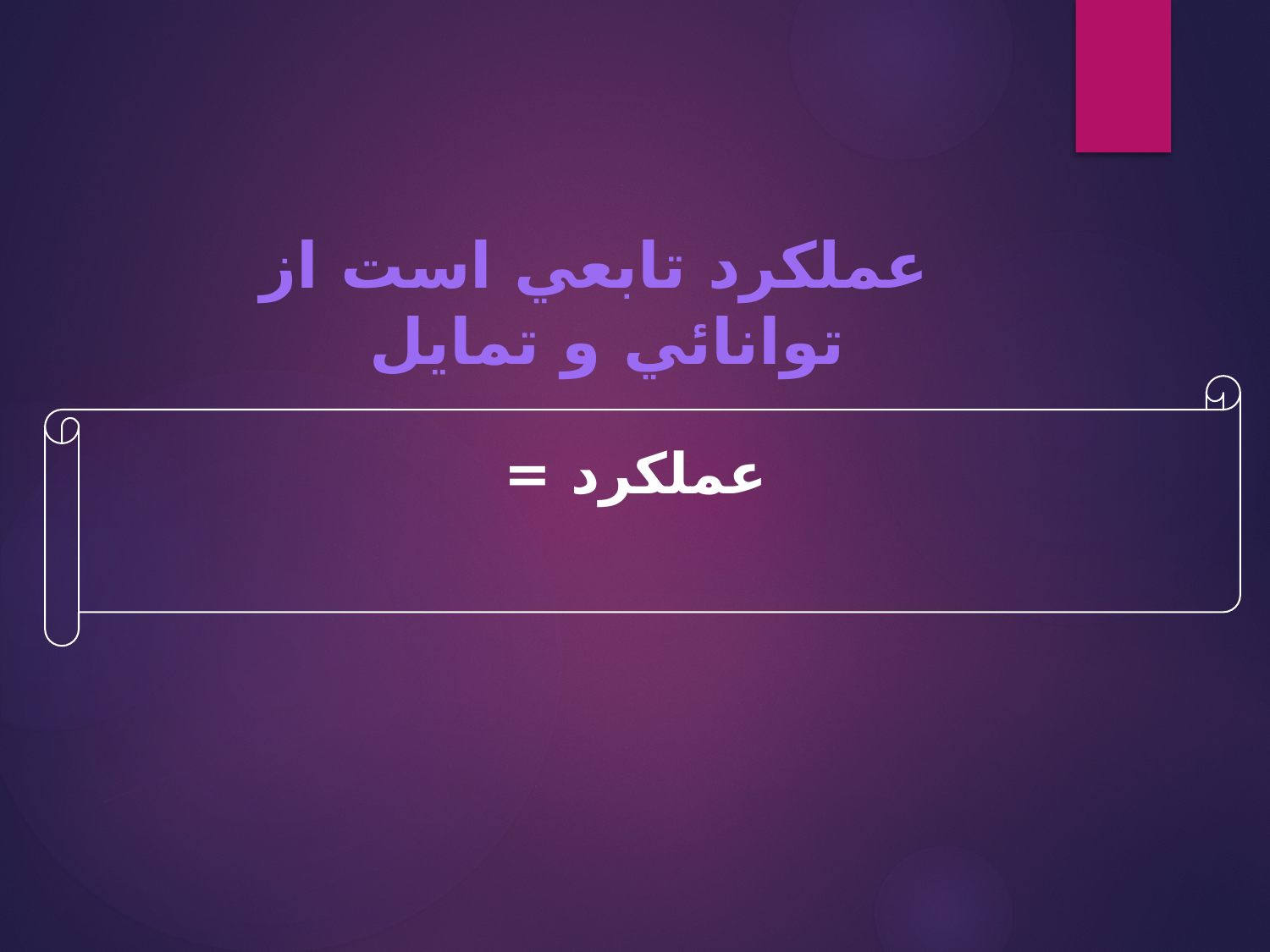

عملكرد تابعي است از توانائي و تمايل
عملكرد =
استعداد × دانش و مهارت × منابع × فرصت  ×انگيزه × پشتكار